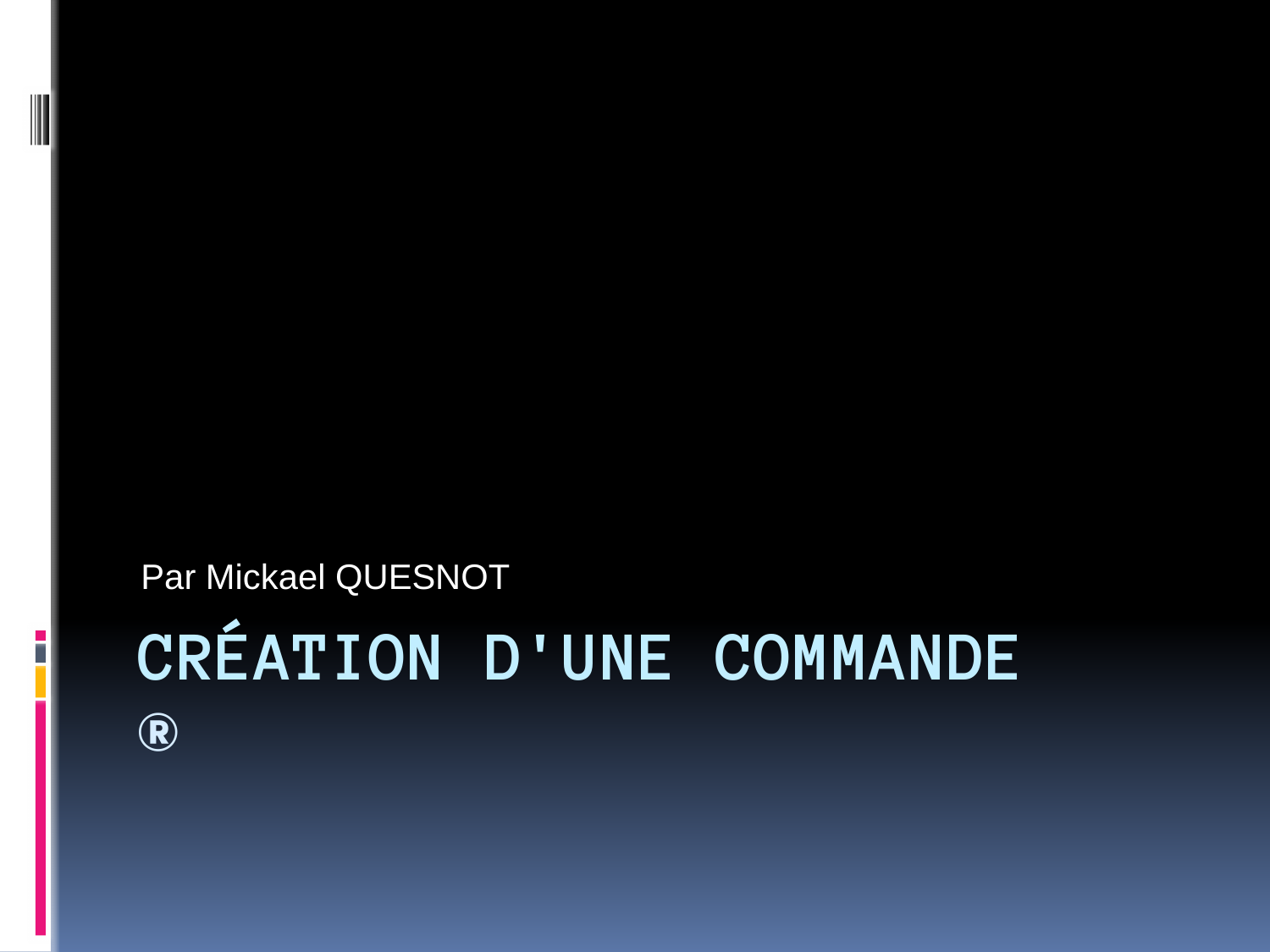

Par Mickael QUESNOT
# Création d'une commande ®